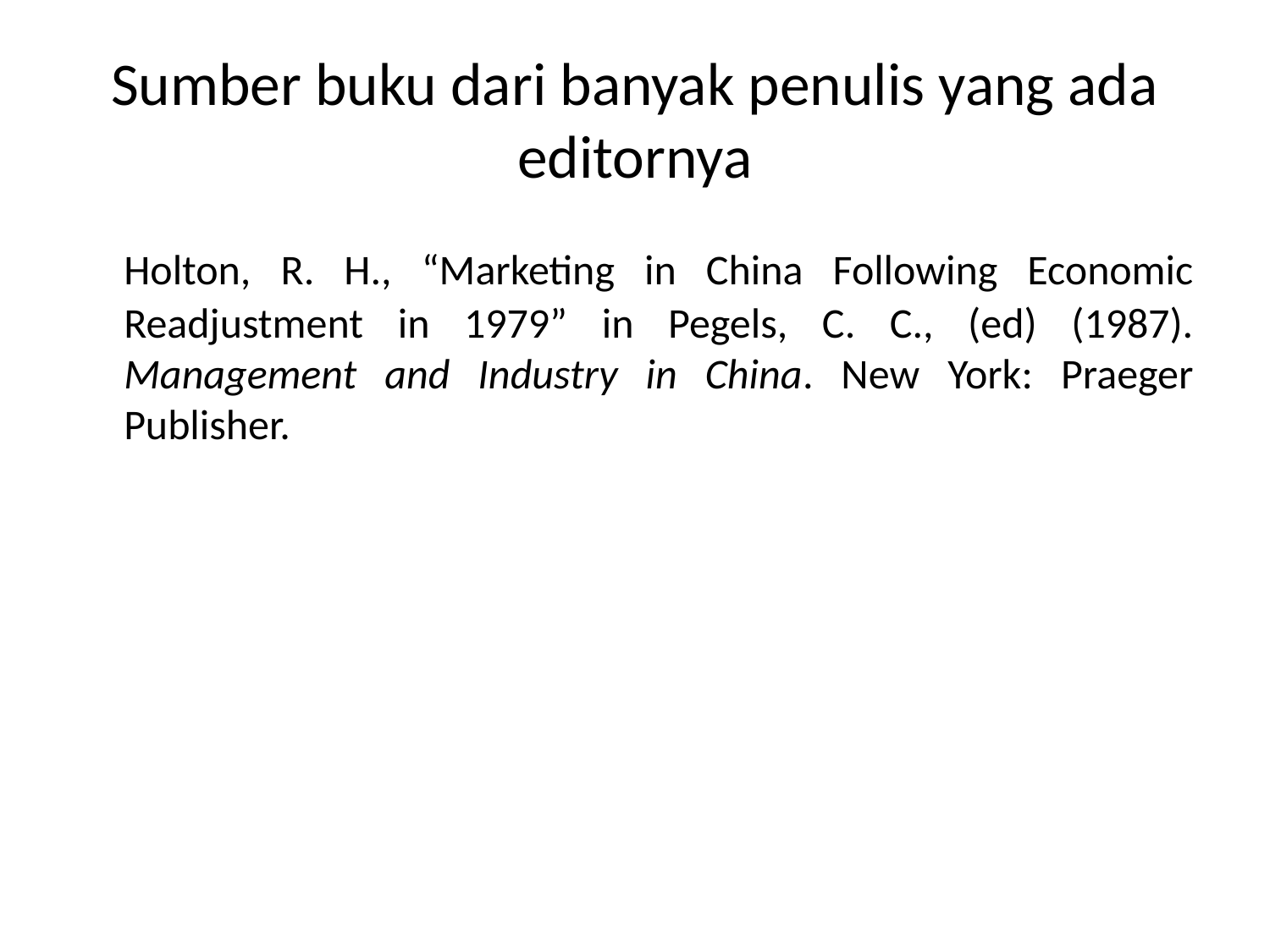

# Sumber buku dari banyak penulis yang ada editornya
	Holton, R. H., “Marketing in China Following Economic Readjustment in 1979” in Pegels, C. C., (ed) (1987). Management and Industry in China. New York: Praeger Publisher.